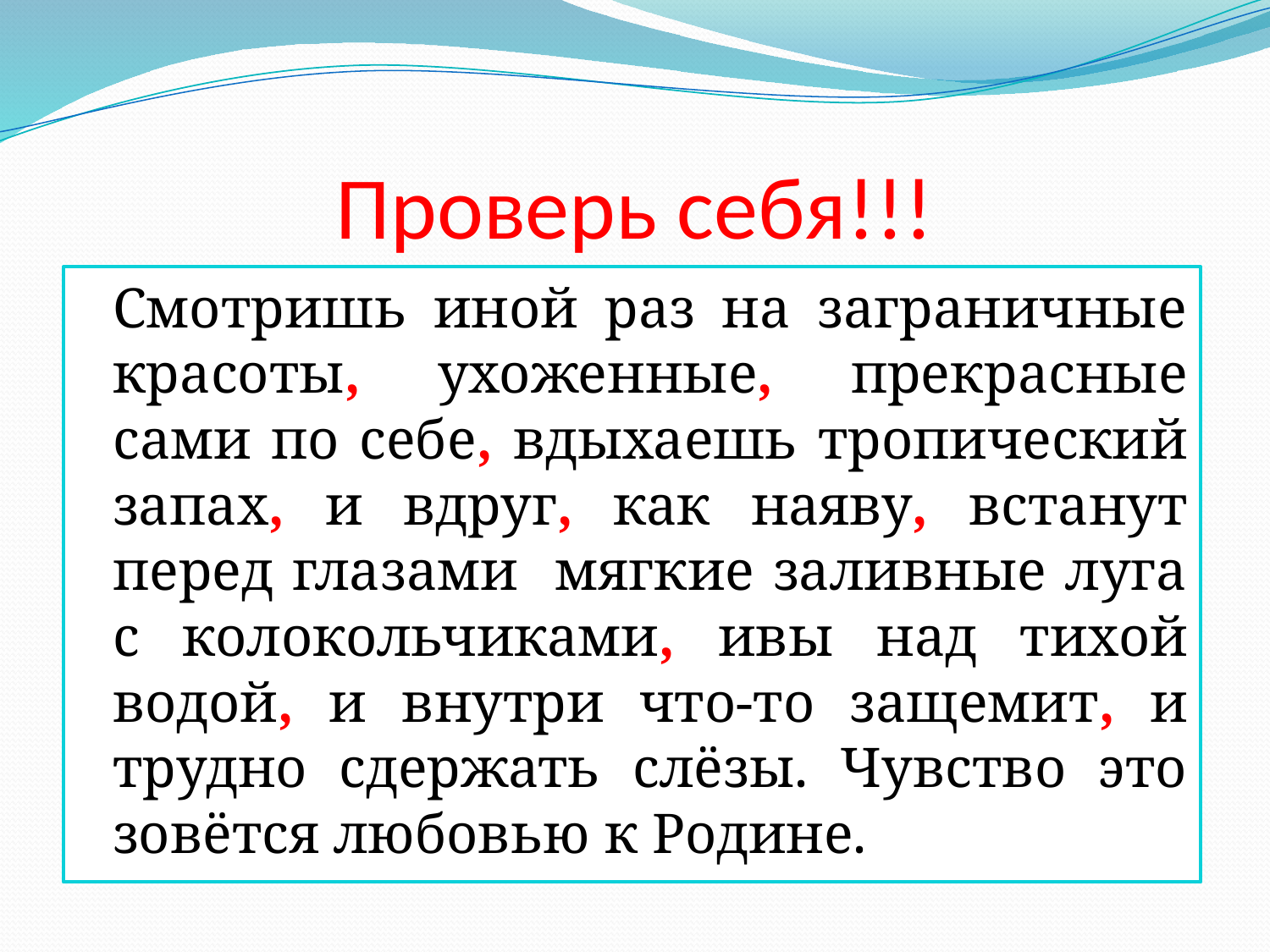

# Проверь себя!!!
		Смотришь иной раз на заграничные красоты, ухоженные, прекрасные сами по себе, вдыхаешь тропический запах, и вдруг, как наяву, встанут перед глазами  мягкие заливные луга с колокольчиками, ивы над тихой водой, и внутри что-то защемит, и трудно сдержать слёзы. Чувство это зовётся любовью к Родине.